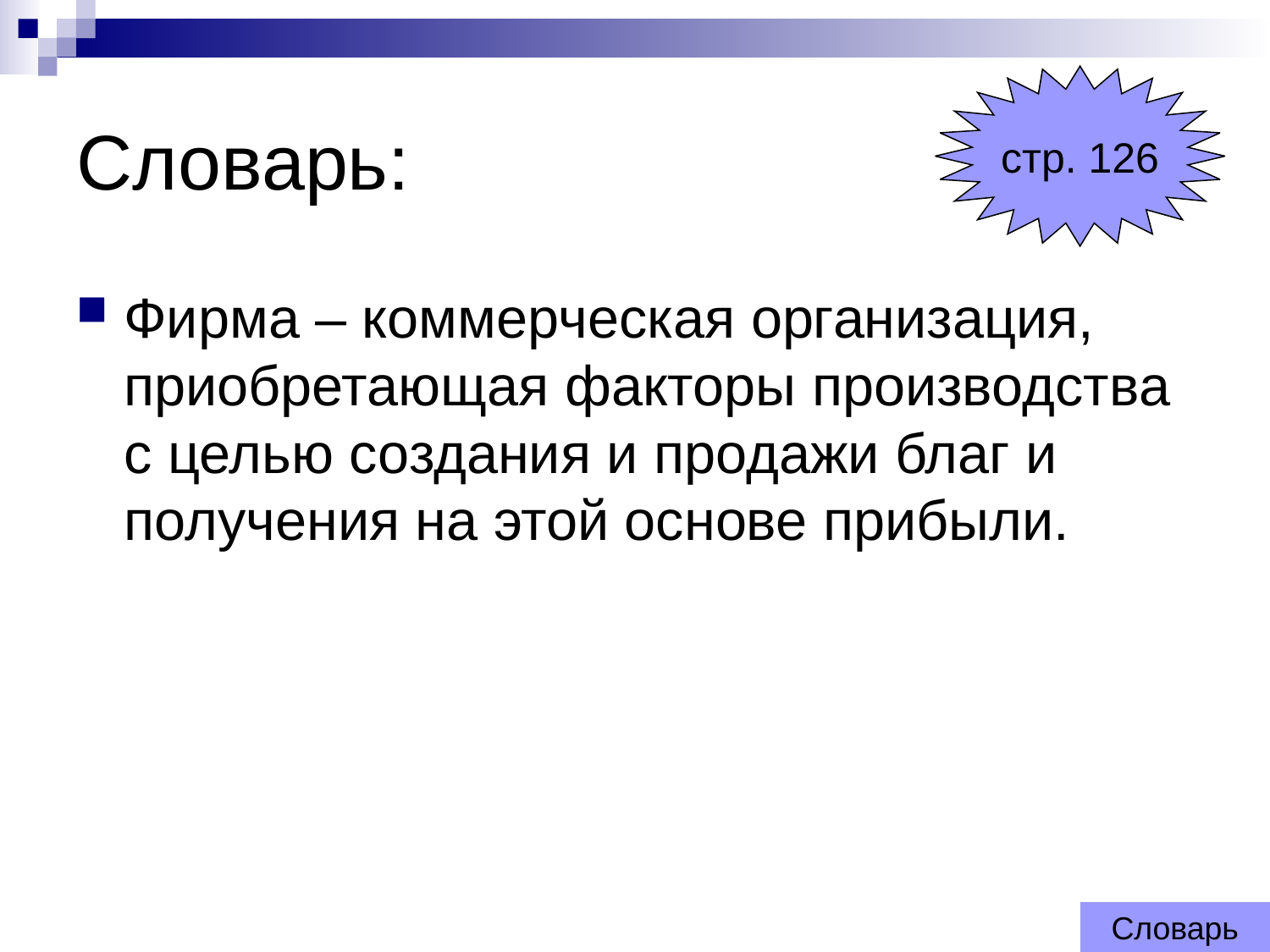

# Словарь:
стр. 126
Фирма – коммерческая организация, приобретающая факторы производства с целью создания и продажи благ и получения на этой основе прибыли.
Словарь